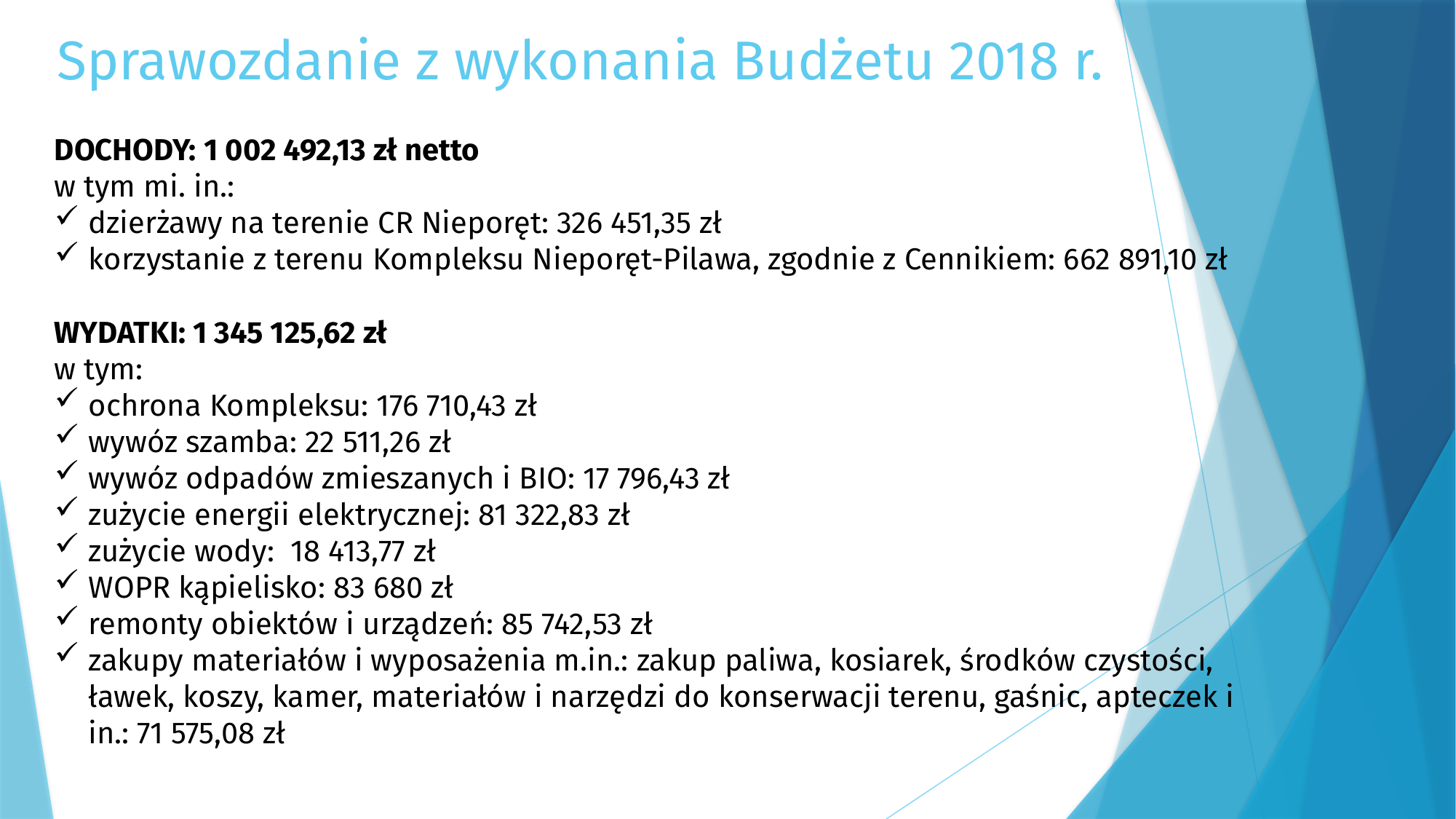

# Sprawozdanie z wykonania Budżetu 2018 r.
DOCHODY: 1 002 492,13 zł netto
w tym mi. in.:
dzierżawy na terenie CR Nieporęt: 326 451,35 zł
korzystanie z terenu Kompleksu Nieporęt-Pilawa, zgodnie z Cennikiem: 662 891,10 zł

WYDATKI: 1 345 125,62 zł
w tym:
ochrona Kompleksu: 176 710,43 zł
wywóz szamba: 22 511,26 zł
wywóz odpadów zmieszanych i BIO: 17 796,43 zł
zużycie energii elektrycznej: 81 322,83 zł
zużycie wody:  18 413,77 zł
WOPR kąpielisko: 83 680 zł
remonty obiektów i urządzeń: 85 742,53 zł
zakupy materiałów i wyposażenia m.in.: zakup paliwa, kosiarek, środków czystości, ławek, koszy, kamer, materiałów i narzędzi do konserwacji terenu, gaśnic, apteczek i in.: 71 575,08 zł